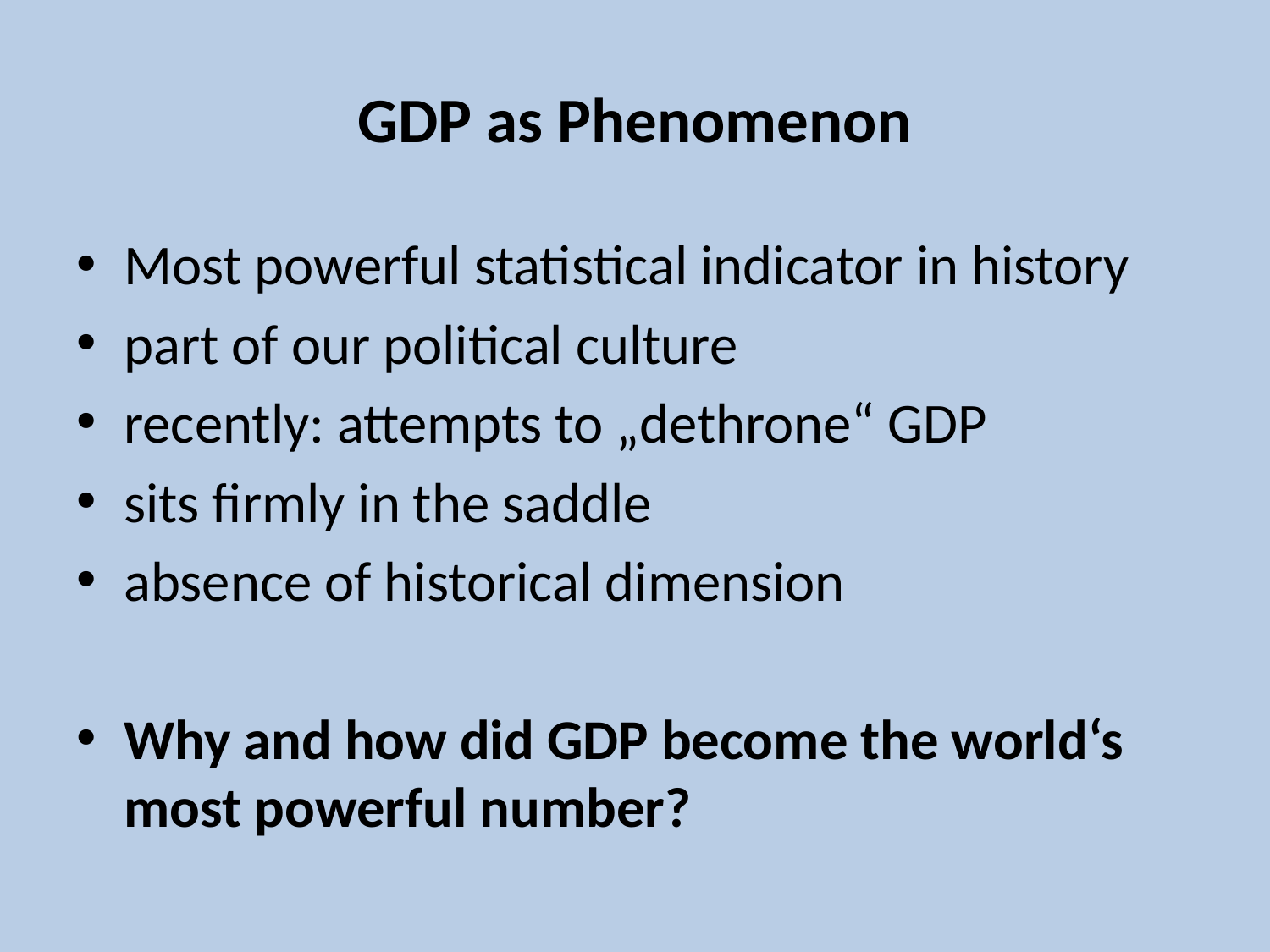

# GDP as Phenomenon
Most powerful statistical indicator in history
part of our political culture
recently: attempts to „dethrone“ GDP
sits firmly in the saddle
absence of historical dimension

Why and how did GDP become the world‘s most powerful number?